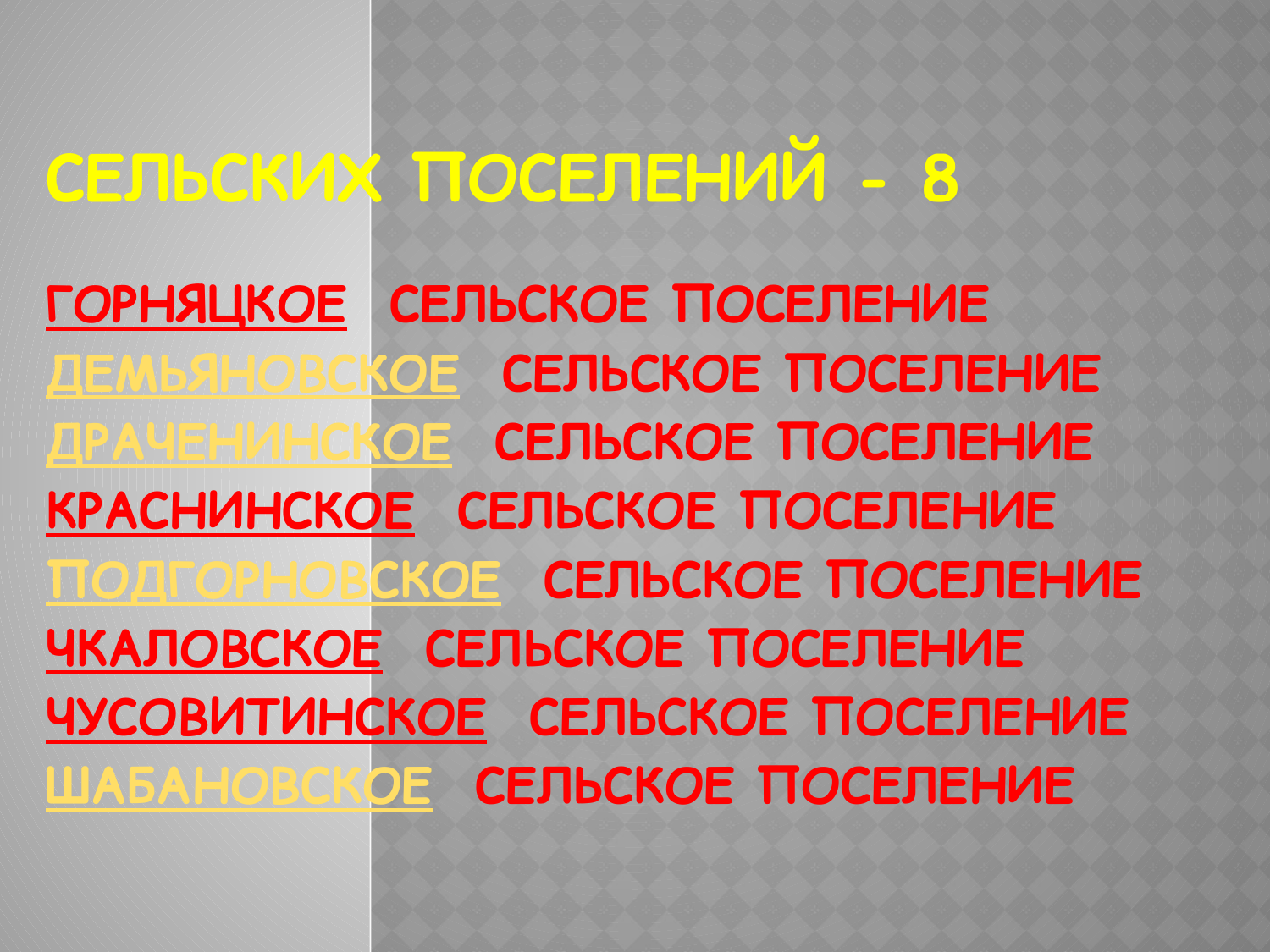

# Сельских поселений - 8 Горняцкое  сельское поселение Демьяновское  сельское поселение Драченинское  сельское поселение Краснинское  сельское поселение Подгорновское  сельское поселение Чкаловское  сельское поселение Чусовитинское  сельское поселение Шабановское  сельское поселение